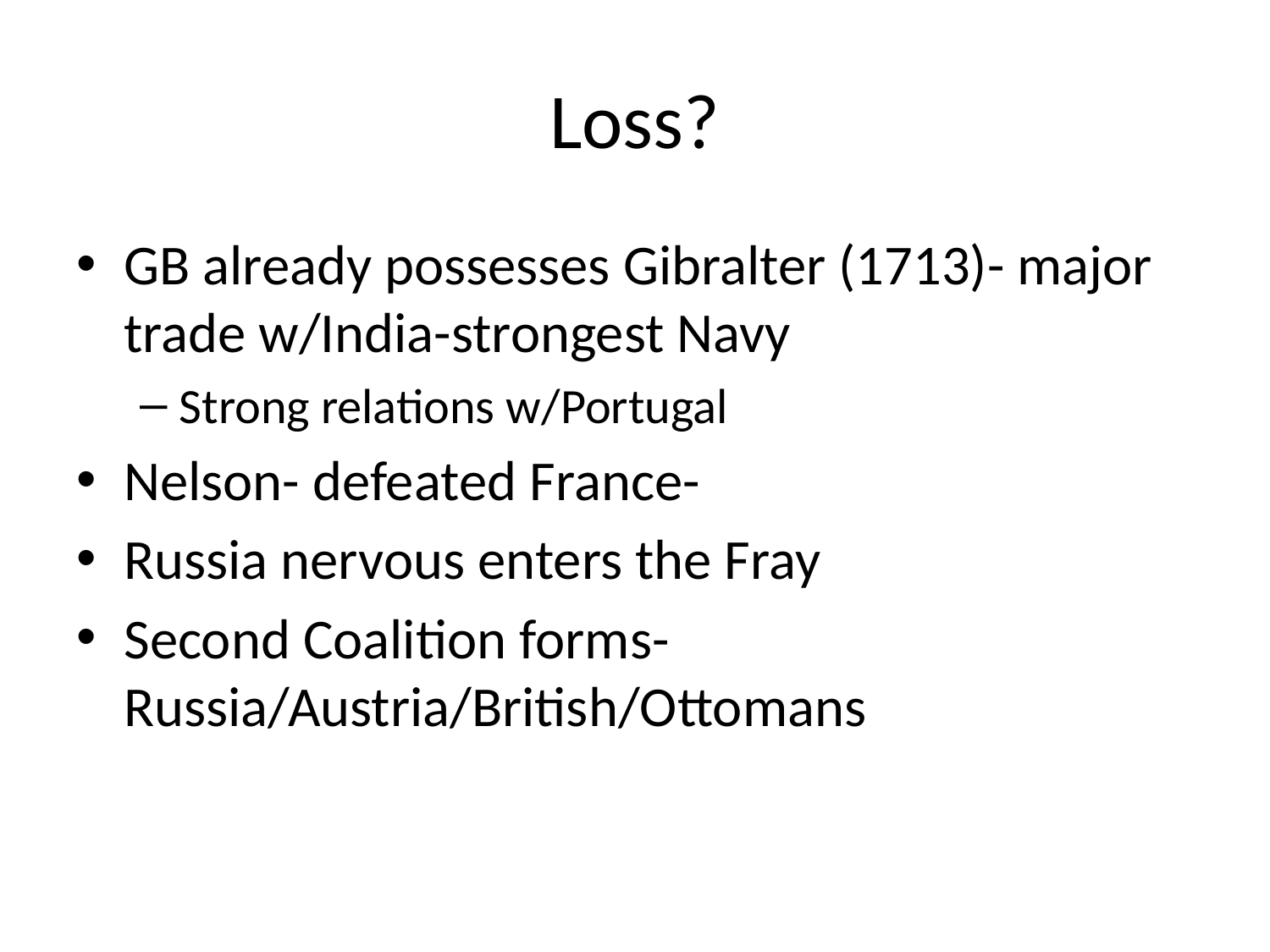

# Loss?
GB already possesses Gibralter (1713)- major trade w/India-strongest Navy
Strong relations w/Portugal
Nelson- defeated France-
Russia nervous enters the Fray
Second Coalition forms- Russia/Austria/British/Ottomans